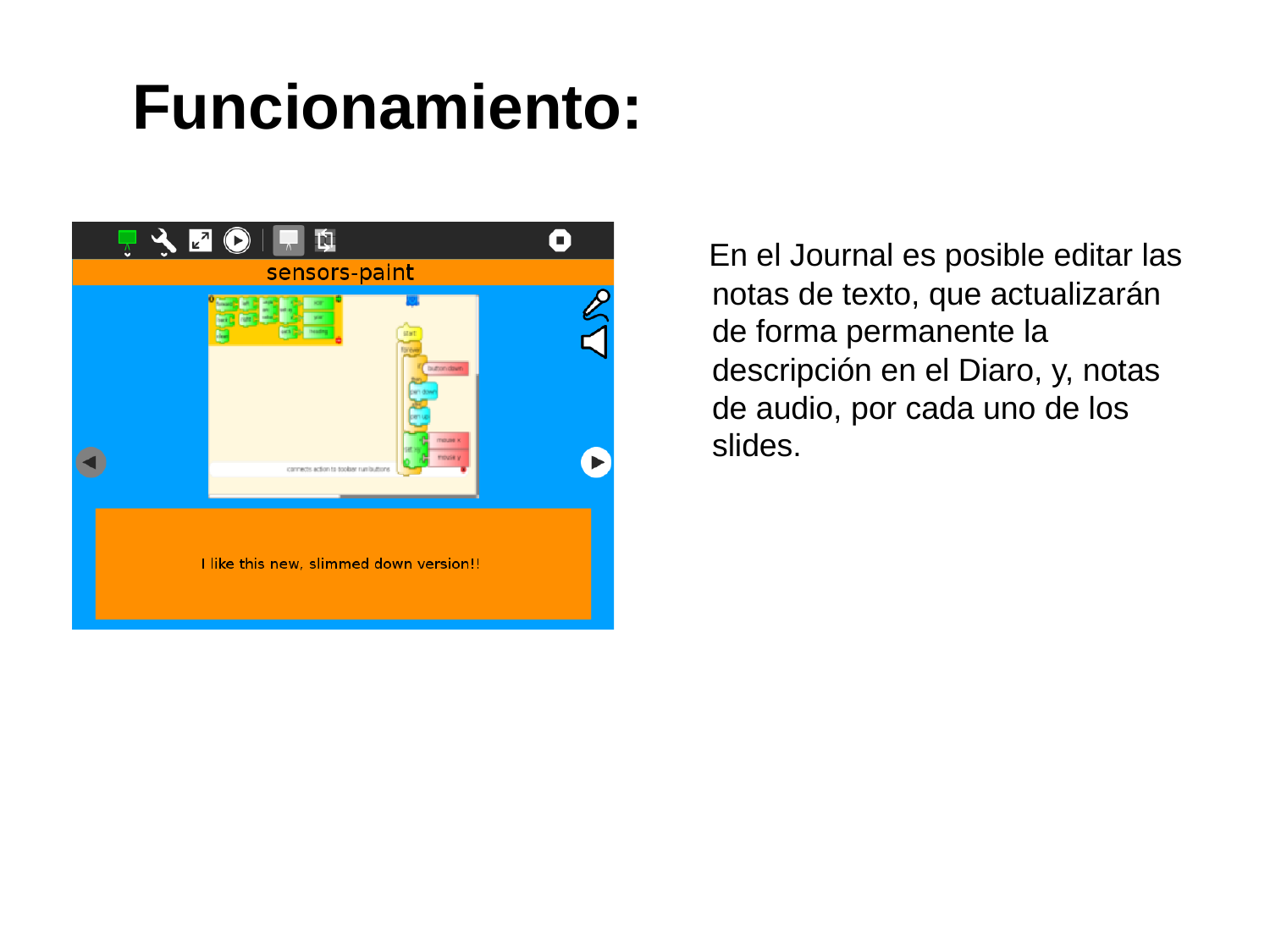

# Funcionamiento:

     En el Journal es posible editar las notas de texto, que actualizarán de forma permanente la descripción en el Diaro, y, notas de audio, por cada uno de los slides.